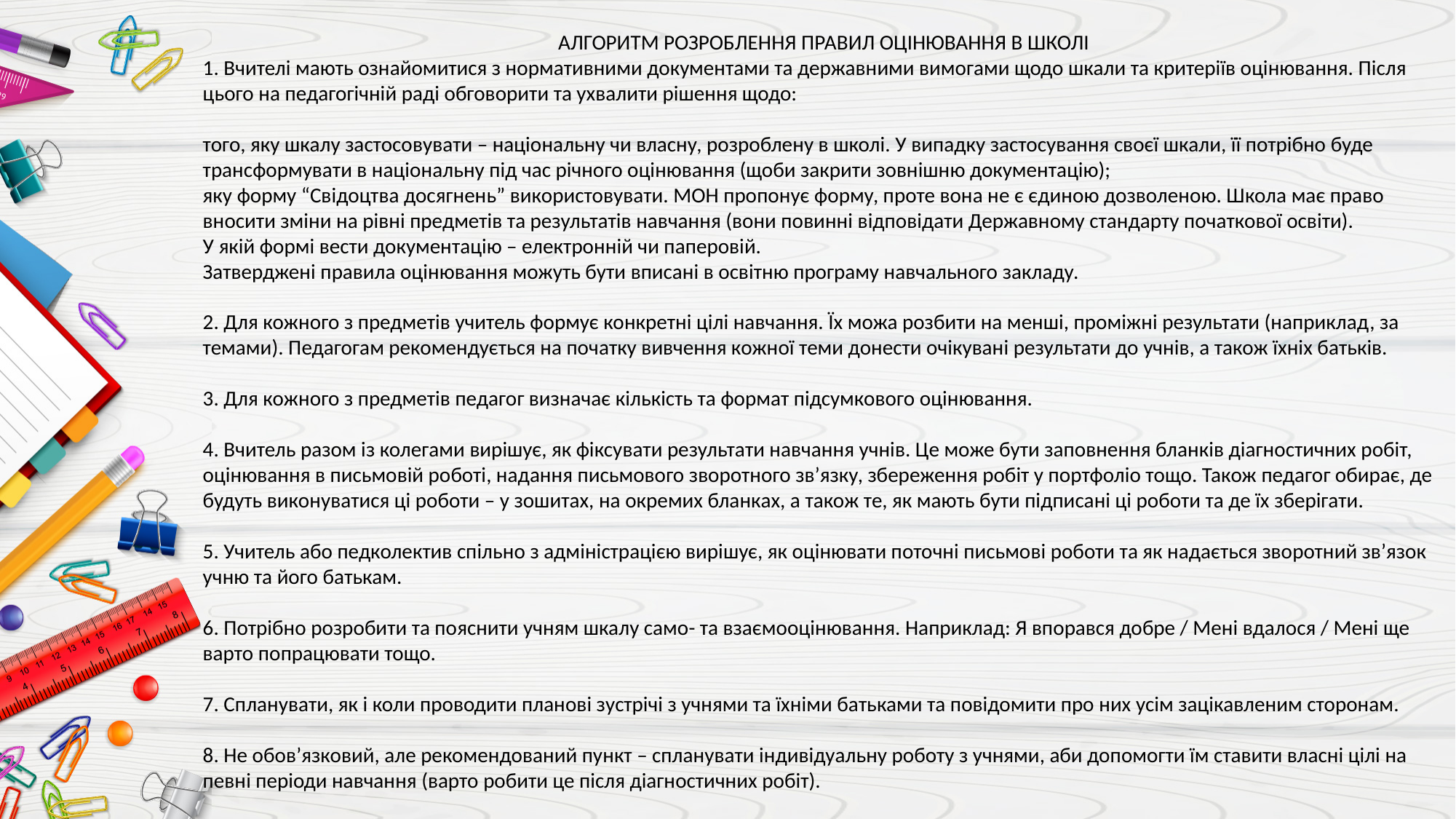

АЛГОРИТМ РОЗРОБЛЕННЯ ПРАВИЛ ОЦІНЮВАННЯ В ШКОЛІ
1. Вчителі мають ознайомитися з нормативними документами та державними вимогами щодо шкали та критеріїв оцінювання. Після цього на педагогічній раді обговорити та ухвалити рішення щодо:

того, яку шкалу застосовувати – національну чи власну, розроблену в школі. У випадку застосування своєї шкали, її потрібно буде трансформувати в національну під час річного оцінювання (щоби закрити зовнішню документацію);
яку форму “Свідоцтва досягнень” використовувати. МОН пропонує форму, проте вона не є єдиною дозволеною. Школа має право вносити зміни на рівні предметів та результатів навчання (вони повинні відповідати Державному стандарту початкової освіти).
У якій формі вести документацію – електронній чи паперовій.
Затверджені правила оцінювання можуть бути вписані в освітню програму навчального закладу.

2. Для кожного з предметів учитель формує конкретні цілі навчання. Їх можа розбити на менші, проміжні результати (наприклад, за темами). Педагогам рекомендується на початку вивчення кожної теми донести очікувані результати до учнів, а також їхніх батьків.

3. Для кожного з предметів педагог визначає кількість та формат підсумкового оцінювання.

4. Вчитель разом із колегами вирішує, як фіксувати результати навчання учнів. Це може бути заповнення бланків діагностичних робіт, оцінювання в письмовій роботі, надання письмового зворотного зв’язку, збереження робіт у портфоліо тощо. Також педагог обирає, де будуть виконуватися ці роботи – у зошитах, на окремих бланках, а також те, як мають бути підписані ці роботи та де їх зберігати.

5. Учитель або педколектив спільно з адміністрацією вирішує, як оцінювати поточні письмові роботи та як надається зворотний зв’язок учню та його батькам.

6. Потрібно розробити та пояснити учням шкалу само- та взаємооцінювання. Наприклад: Я впорався добре / Мені вдалося / Мені ще варто попрацювати тощо.

7. Спланувати, як і коли проводити планові зустрічі з учнями та їхніми батьками та повідомити про них усім зацікавленим сторонам.

8. Не обов’язковий, але рекомендований пункт – спланувати індивідуальну роботу з учнями, аби допомогти їм ставити власні цілі на певні періоди навчання (варто робити це після діагностичних робіт).